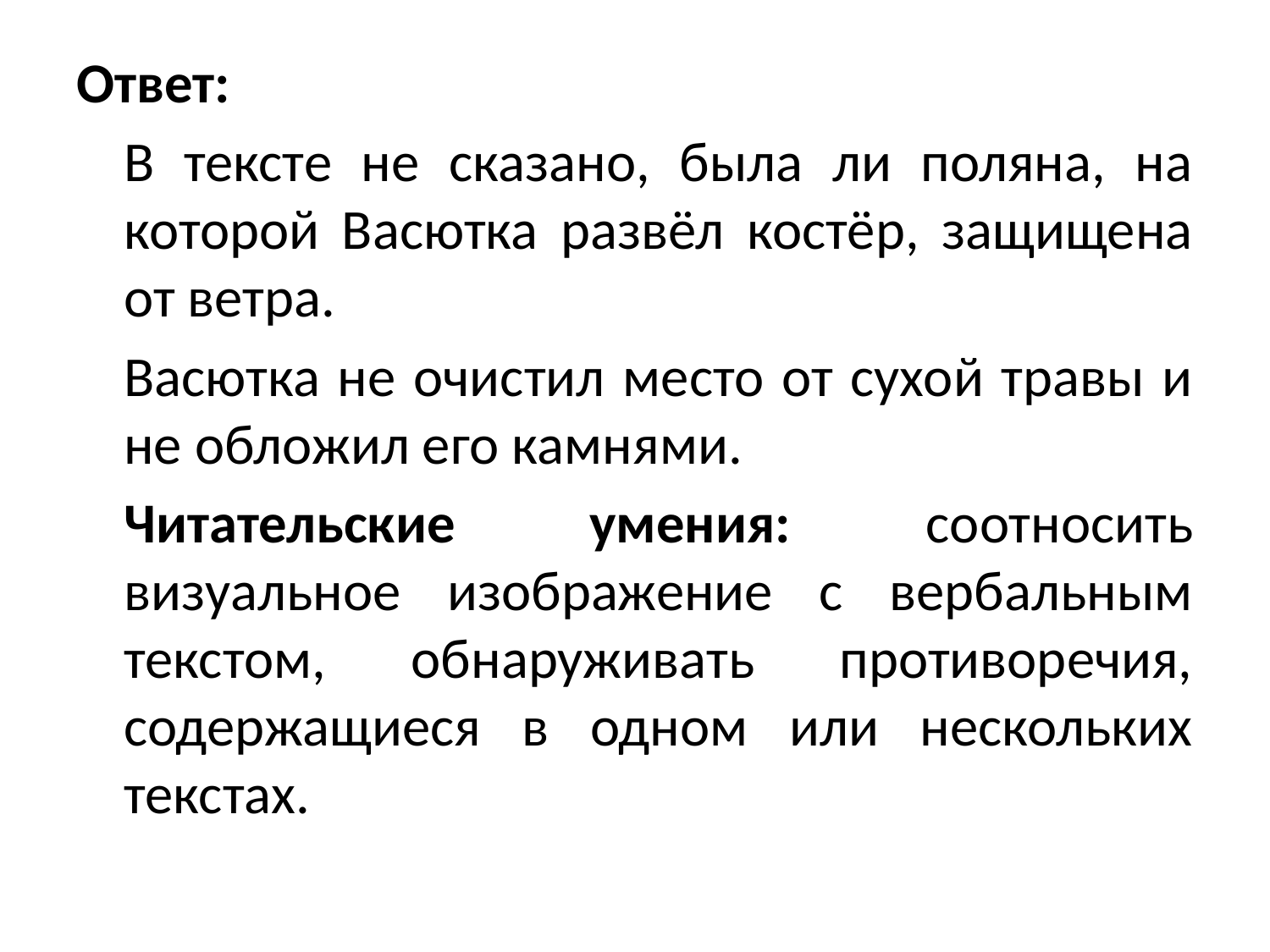

#
Ответ:
	В тексте не сказано, была ли поляна, на которой Васютка развёл костёр, защищена от ветра.
	Васютка не очистил место от сухой травы и не обложил его камнями.
	Читательские умения: соотносить визуальное изображение с вербальным текстом, обнаруживать противоречия, содержащиеся в одном или нескольких текстах.